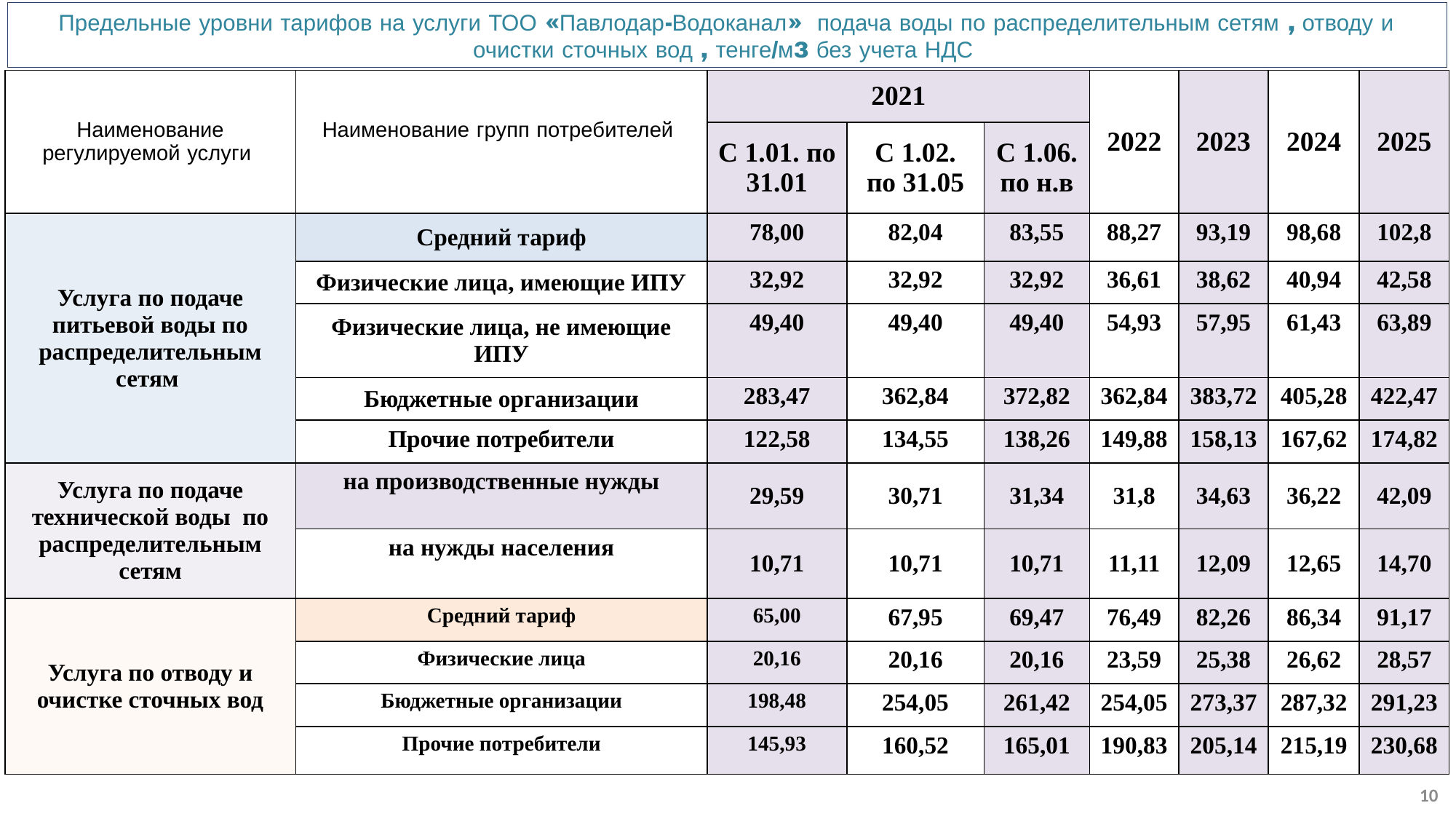

# Предельные уровни тарифов на услуги ТОО «Павлодар-Водоканал»  подача воды по распределительным сетям , отводу и очистки сточных вод , тенге/м3 без учета НДС
| Наименование регулируемой услуги | Наименование групп потребителей | 2021 |  |  | 2022 | 2023 | 2024 | 2025 |
| --- | --- | --- | --- | --- | --- | --- | --- | --- |
|  |  | С 1.01. по 31.01 | С 1.02. по 31.05 | С 1.06. по н.в |  |  |  |  |
| Услуга по подаче питьевой воды по распределительным сетям | Средний тариф | 78,00 | 82,04 | 83,55 | 88,27 | 93,19 | 98,68 | 102,8 |
|  | Физические лица, имеющие ИПУ | 32,92 | 32,92 | 32,92 | 36,61 | 38,62 | 40,94 | 42,58 |
|  | Физические лица, не имеющие ИПУ | 49,40 | 49,40 | 49,40 | 54,93 | 57,95 | 61,43 | 63,89 |
|  | Бюджетные организации | 283,47 | 362,84 | 372,82 | 362,84 | 383,72 | 405,28 | 422,47 |
|  | Прочие потребители | 122,58 | 134,55 | 138,26 | 149,88 | 158,13 | 167,62 | 174,82 |
| Услуга по подаче технической воды по распределительным сетям | на производственные нужды | 29,59 | 30,71 | 31,34 | 31,8 | 34,63 | 36,22 | 42,09 |
|  | на нужды населения | 10,71 | 10,71 | 10,71 | 11,11 | 12,09 | 12,65 | 14,70 |
| Услуга по отводу и очистке сточных вод | Средний тариф | 65,00 | 67,95 | 69,47 | 76,49 | 82,26 | 86,34 | 91,17 |
|  | Физические лица | 20,16 | 20,16 | 20,16 | 23,59 | 25,38 | 26,62 | 28,57 |
|  | Бюджетные организации | 198,48 | 254,05 | 261,42 | 254,05 | 273,37 | 287,32 | 291,23 |
|  | Прочие потребители | 145,93 | 160,52 | 165,01 | 190,83 | 205,14 | 215,19 | 230,68 |
10